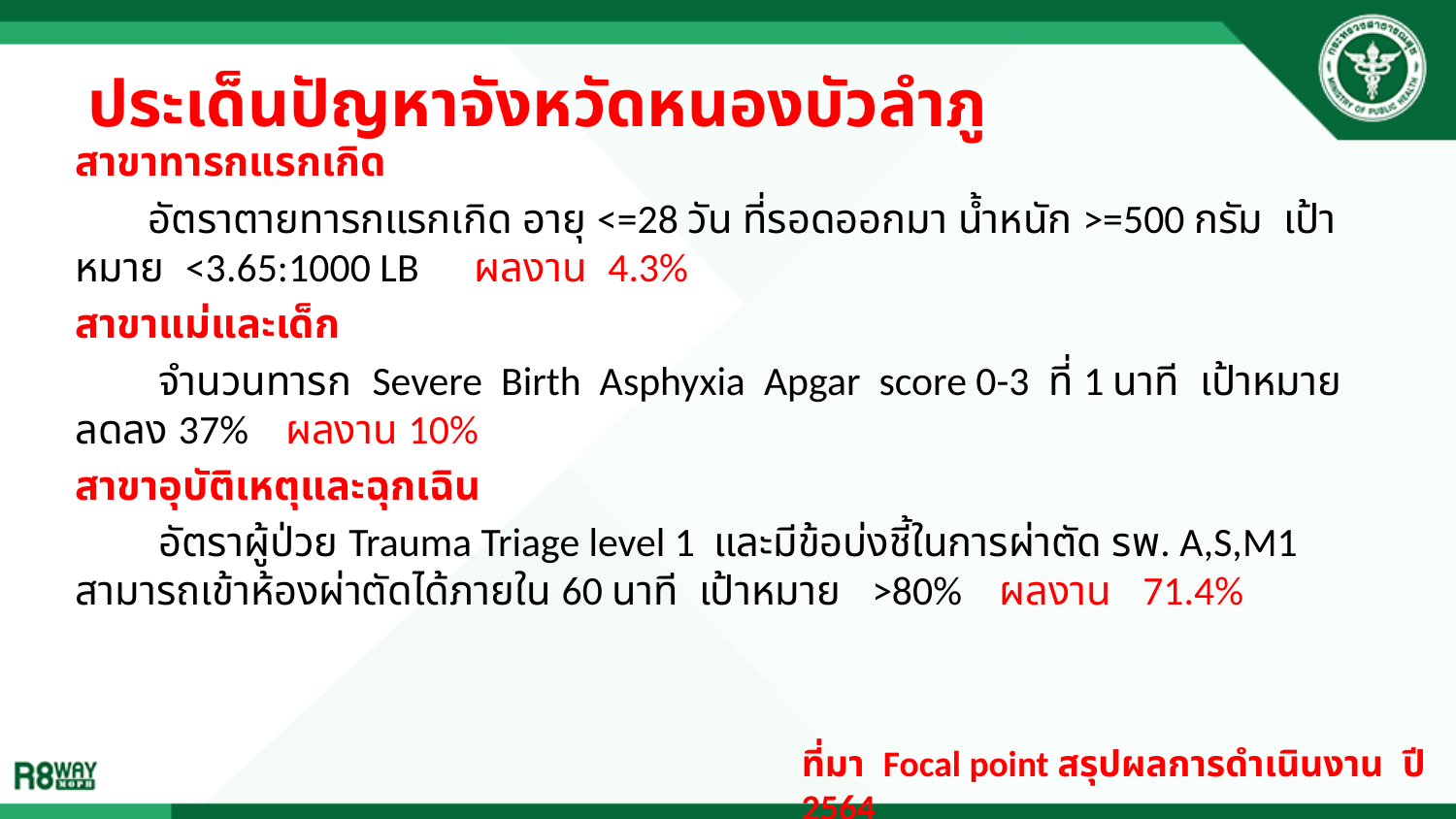

# ประเด็นปัญหาจังหวัดหนองบัวลำภู
สาขาทารกแรกเกิด
       อัตราตายทารกแรกเกิด อายุ <=28 วัน ที่รอดออกมา น้ำหนัก >=500 กรัม  เป้าหมาย  <3.65:1000 LB      ผลงาน  4.3%
สาขาแม่และเด็ก
        จำนวนทารก  Severe  Birth  Asphyxia  Apgar  score 0-3  ที่ 1 นาที  เป้าหมาย ลดลง 37%    ผลงาน 10%
สาขาอุบัติเหตุและฉุกเฉิน
        อัตราผู้ป่วย Trauma Triage level 1  และมีข้อบ่งชี้ในการผ่าตัด รพ. A,S,M1 สามารถเข้าห้องผ่าตัดได้ภายใน 60 นาที  เป้าหมาย   >80%    ผลงาน   71.4%

ที่มา  Focal point สรุปผลการดำเนินงาน  ปี 2564